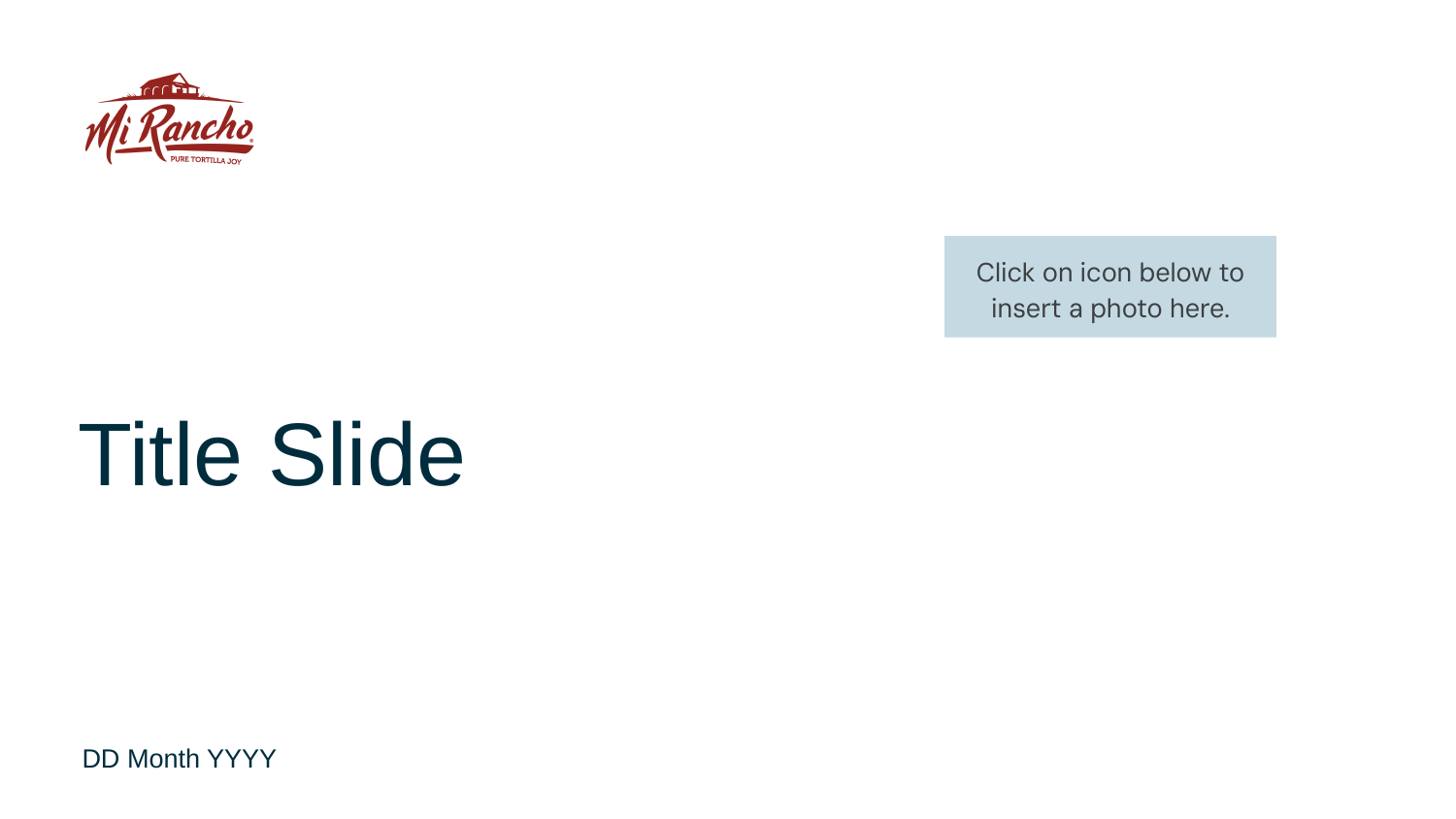

# Title Slide
Click on icon below to insert a photo here.
DD Month YYYY